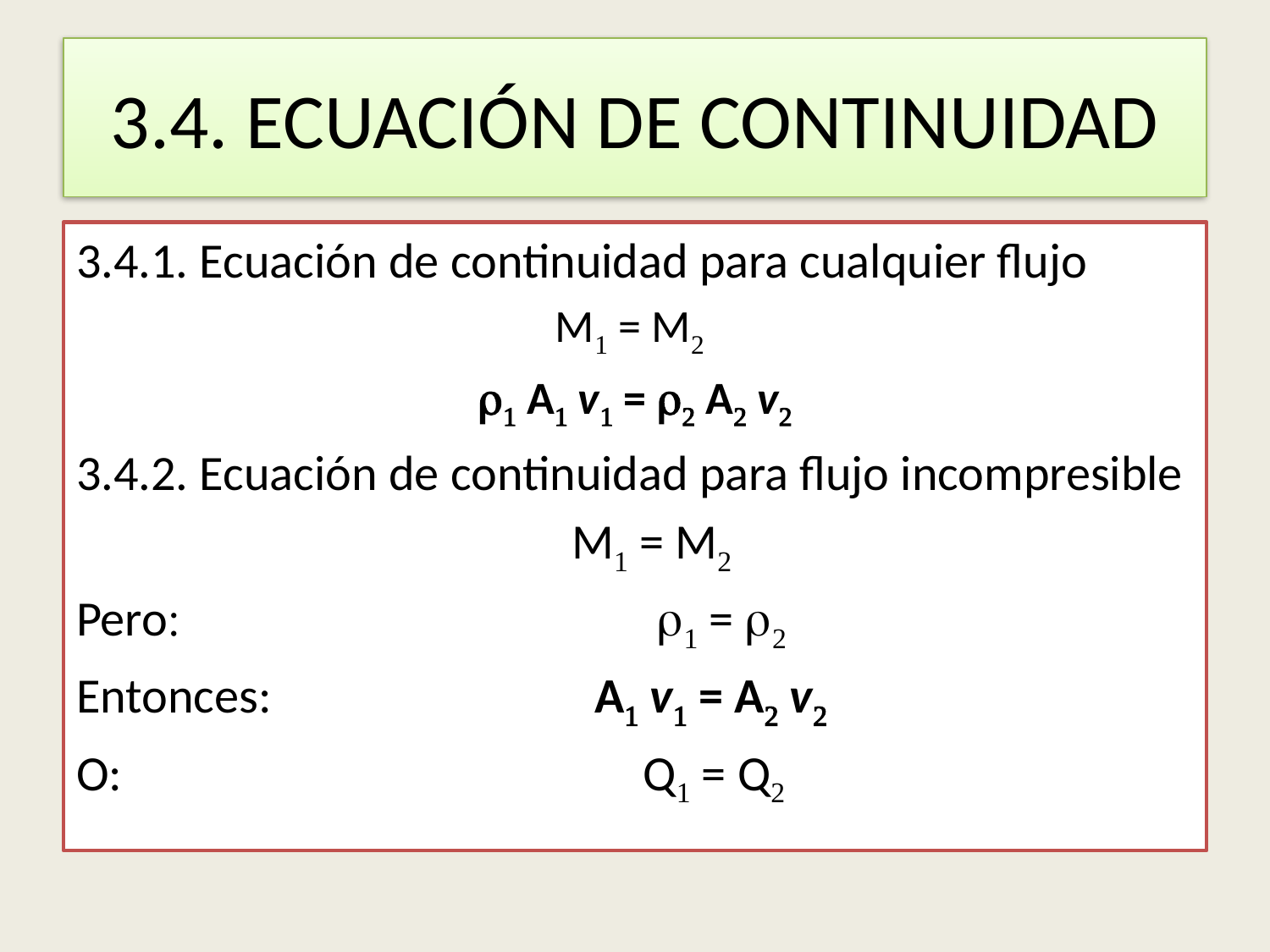

# 3.4. ECUACIÓN DE CONTINUIDAD
3.4.1. Ecuación de continuidad para cualquier flujo
M1 = M2
ρ1 A1 v1 = ρ2 A2 v2
3.4.2. Ecuación de continuidad para flujo incompresible
    M1 = M2
Pero: 				 ρ1 = ρ2
Entonces: 		        A1 v1 = A2 v2
O:  				 Q1 = Q2